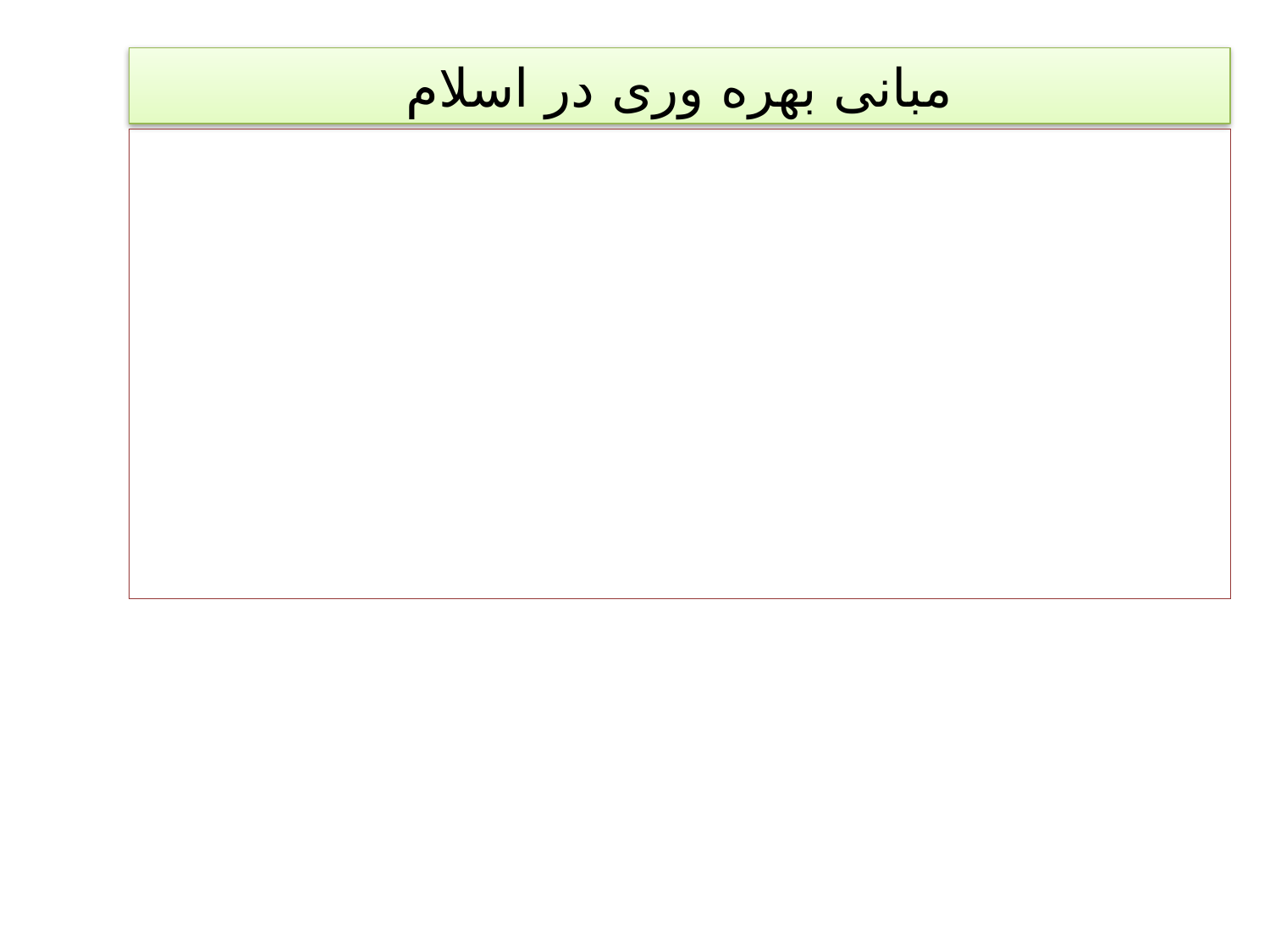

مبانی بهره وری در اسلام
نظم
محاسبه
تاثیر عمل
تطابق مسئولیت و توانمندی
کشف استعدادها و توانمندیها
فرصت شناسی